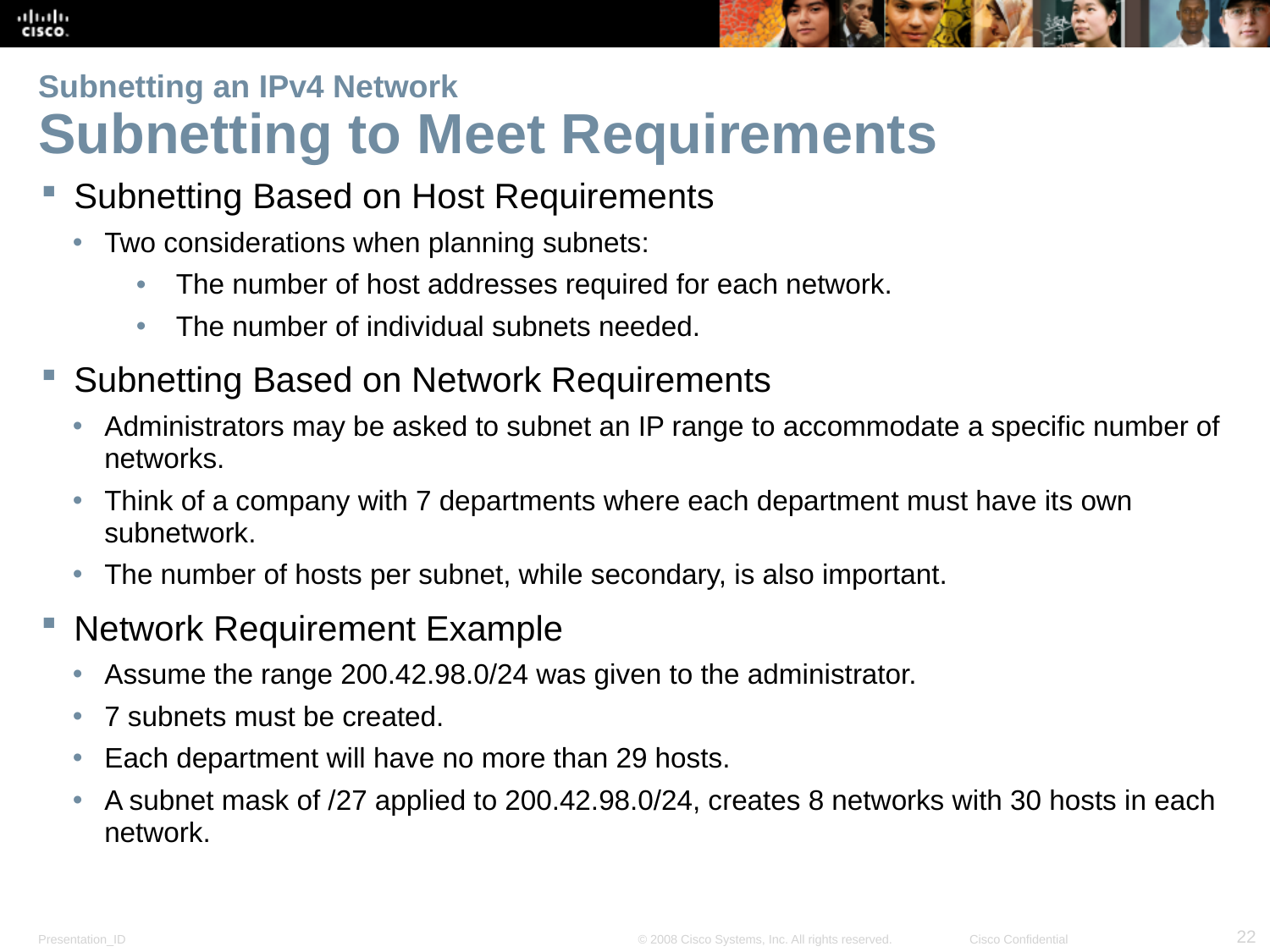

# Subnetting an IPv4 Network Subnetting to Meet Requirements
Subnetting Based on Host Requirements
Two considerations when planning subnets:
The number of host addresses required for each network.
The number of individual subnets needed.
Subnetting Based on Network Requirements
Administrators may be asked to subnet an IP range to accommodate a specific number of networks.
Think of a company with 7 departments where each department must have its own subnetwork.
The number of hosts per subnet, while secondary, is also important.
Network Requirement Example
Assume the range 200.42.98.0/24 was given to the administrator.
7 subnets must be created.
Each department will have no more than 29 hosts.
A subnet mask of /27 applied to 200.42.98.0/24, creates 8 networks with 30 hosts in each network.